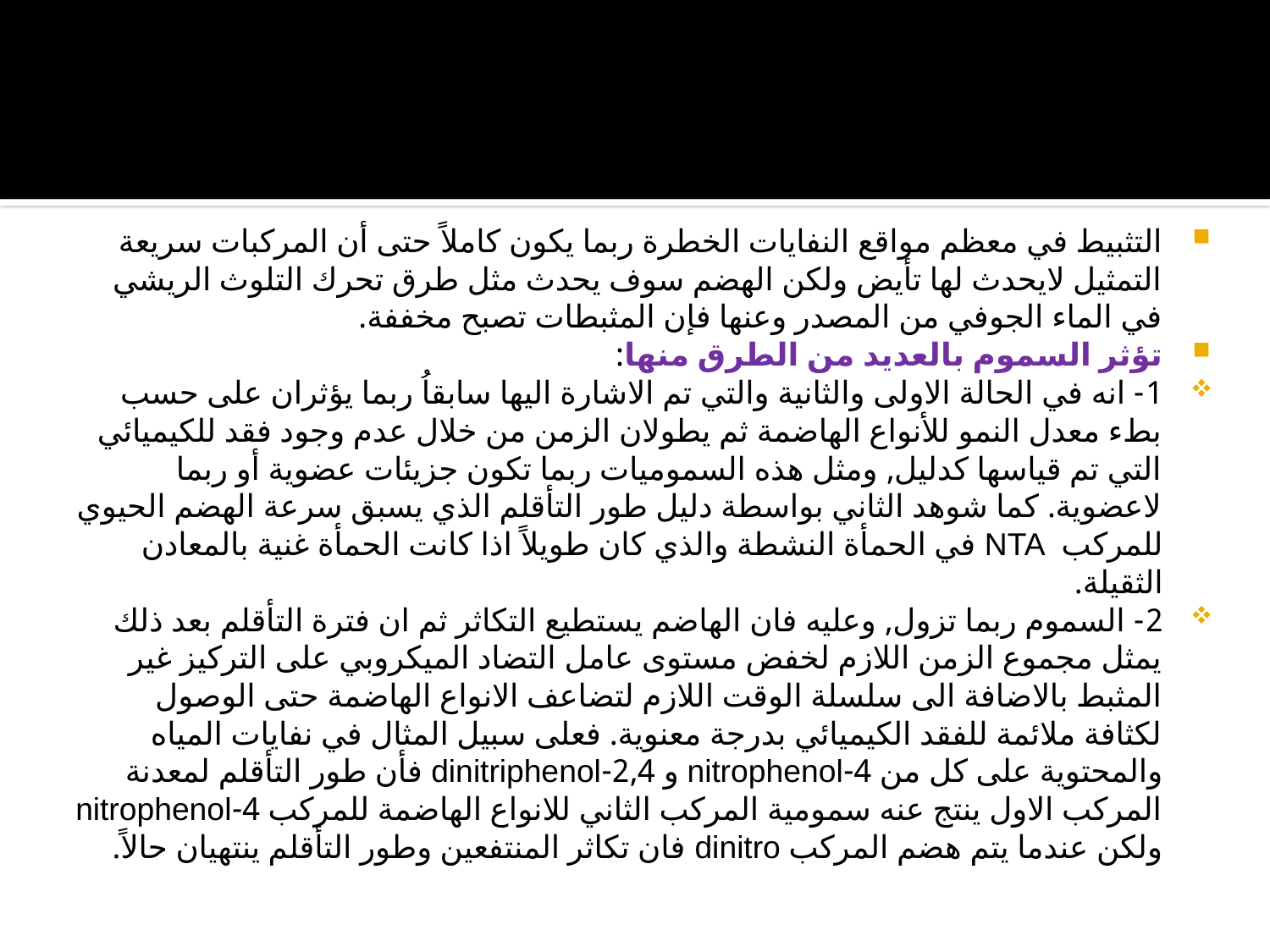

التثبيط في معظم مواقع النفايات الخطرة ربما يكون كاملاً حتى أن المركبات سريعة التمثيل لايحدث لها تأيض ولكن الهضم سوف يحدث مثل طرق تحرك التلوث الريشي في الماء الجوفي من المصدر وعنها فإن المثبطات تصبح مخففة.
تؤثر السموم بالعديد من الطرق منها:
1- انه في الحالة الاولى والثانية والتي تم الاشارة اليها سابقاُ ربما يؤثران على حسب بطء معدل النمو للأنواع الهاضمة ثم يطولان الزمن من خلال عدم وجود فقد للكيميائي التي تم قياسها كدليل, ومثل هذه السموميات ربما تكون جزيئات عضوية أو ربما لاعضوية. كما شوهد الثاني بواسطة دليل طور التأقلم الذي يسبق سرعة الهضم الحيوي للمركب  NTA في الحمأة النشطة والذي كان طويلاً اذا كانت الحمأة غنية بالمعادن الثقيلة.
2- السموم ربما تزول, وعليه فان الهاضم يستطيع التكاثر ثم ان فترة التأقلم بعد ذلك يمثل مجموع الزمن اللازم لخفض مستوى عامل التضاد الميكروبي على التركيز غير المثبط بالاضافة الى سلسلة الوقت اللازم لتضاعف الانواع الهاضمة حتى الوصول لكثافة ملائمة للفقد الكيميائي بدرجة معنوية. فعلى سبيل المثال في نفايات المياه والمحتوية على كل من 4-nitrophenol و 2,4-dinitriphenol فأن طور التأقلم لمعدنة المركب الاول ينتج عنه سمومية المركب الثاني للانواع الهاضمة للمركب 4-nitrophenol ولكن عندما يتم هضم المركب dinitro فان تكاثر المنتفعين وطور التأقلم ينتهيان حالاً.